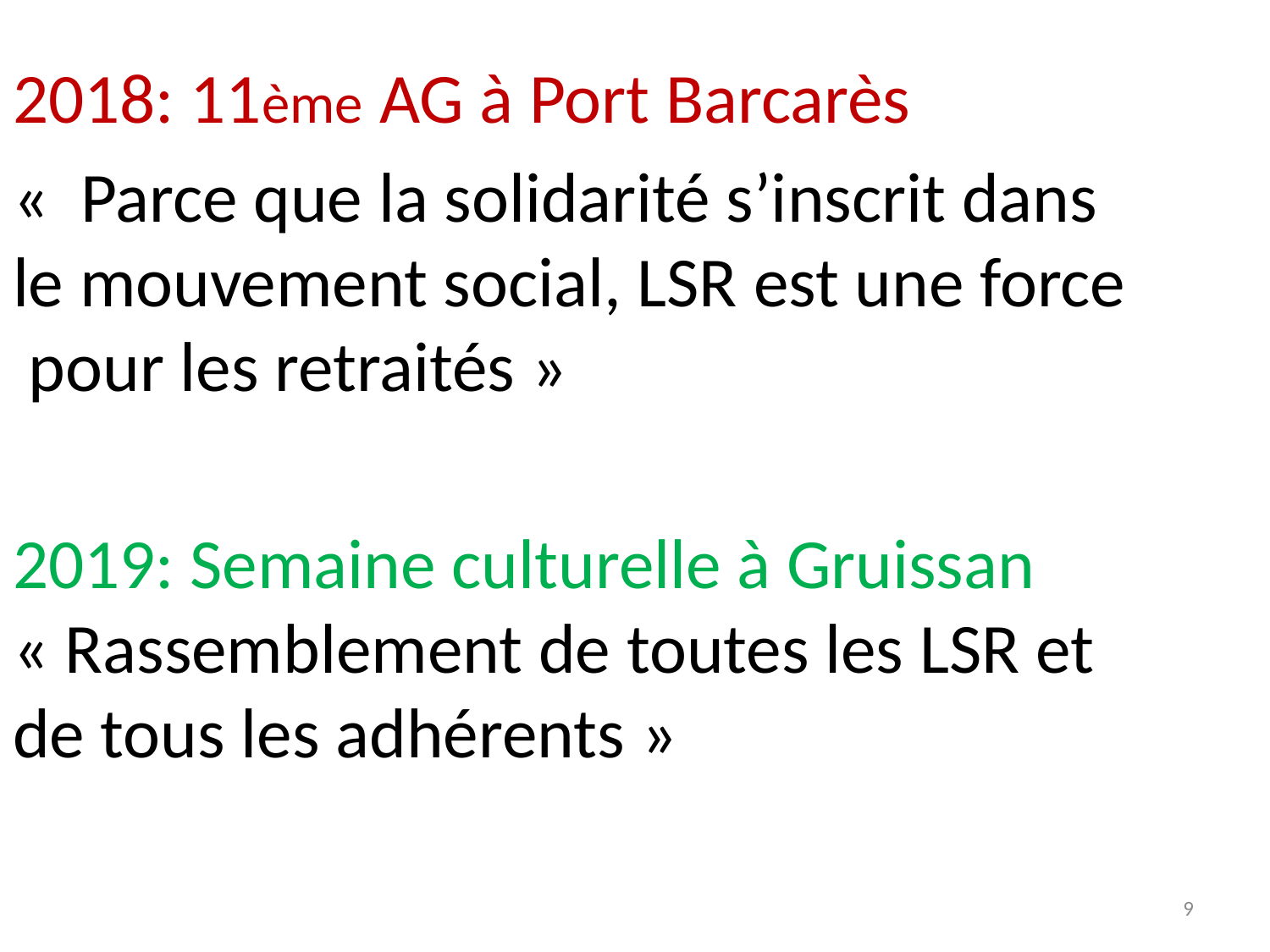

2018: 11ème AG à Port Barcarès
«  Parce que la solidarité s’inscrit dans le mouvement social, LSR est une force  pour les retraités »

2019: Semaine culturelle à Gruissan « Rassemblement de toutes les LSR et de tous les adhérents »

9